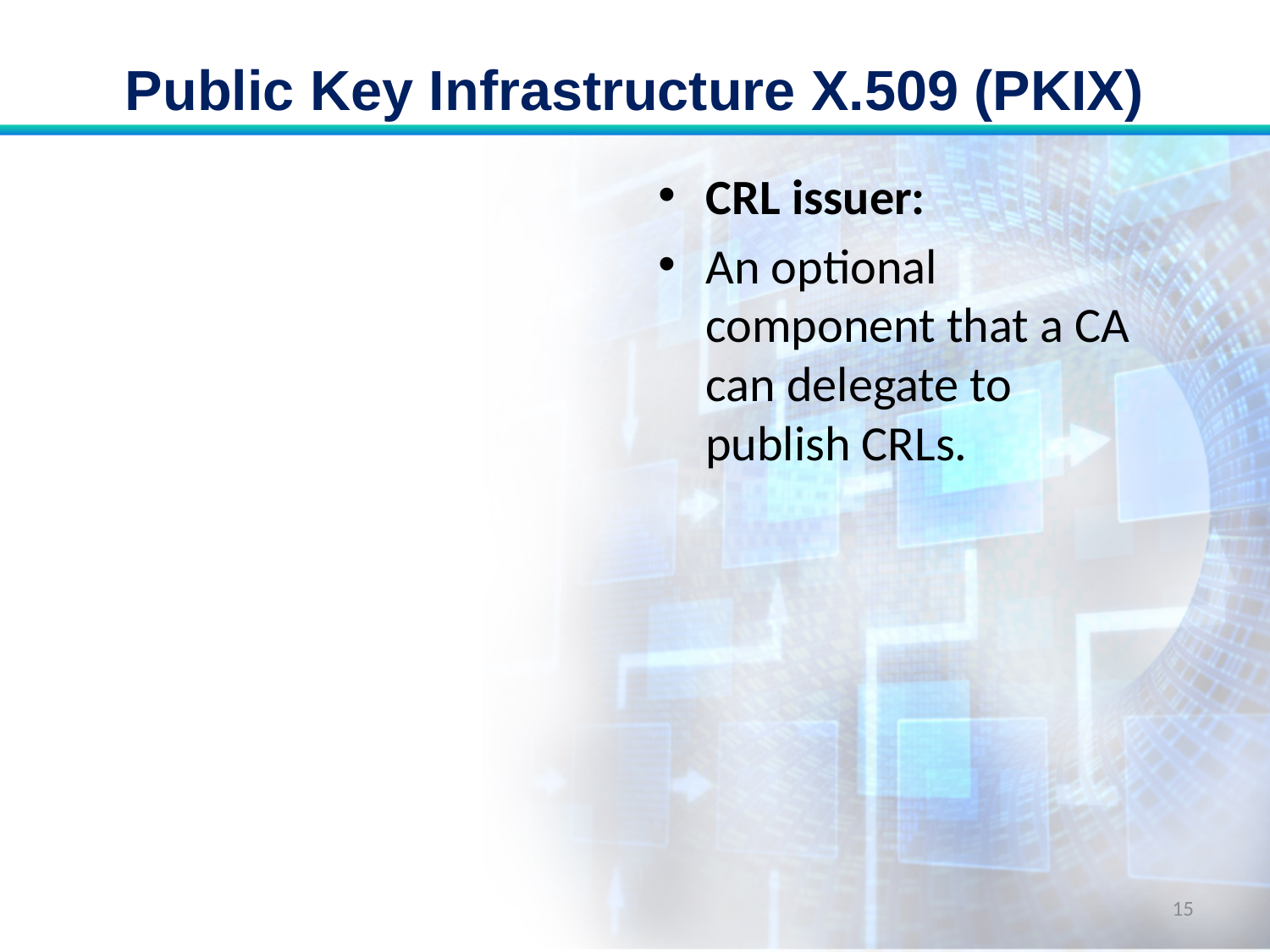

# Public Key Infrastructure X.509 (PKIX)
CRL issuer:
An optional component that a CA can delegate to publish CRLs.
15